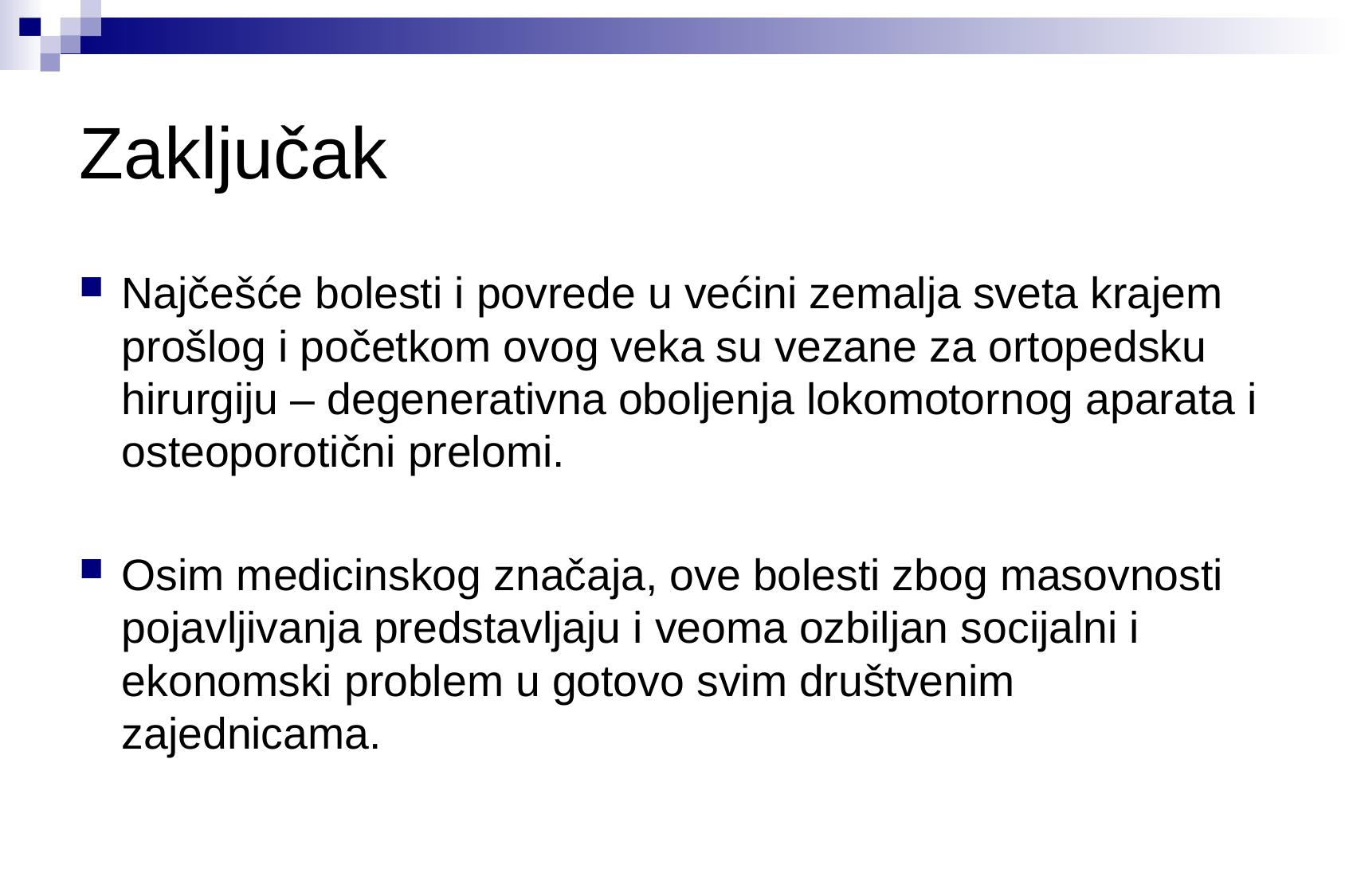

# Zaključak
Najčešće bolesti i povrede u većini zemalja sveta krajem prošlog i početkom ovog veka su vezane za ortopedsku hirurgiju – degenerativna oboljenja lokomotornog aparata i osteoporotični prelomi.

Osim medicinskog značaja, ove bolesti zbog masovnosti pojavljivanja predstavljaju i veoma ozbiljan socijalni i ekonomski problem u gotovo svim društvenim zajednicama.